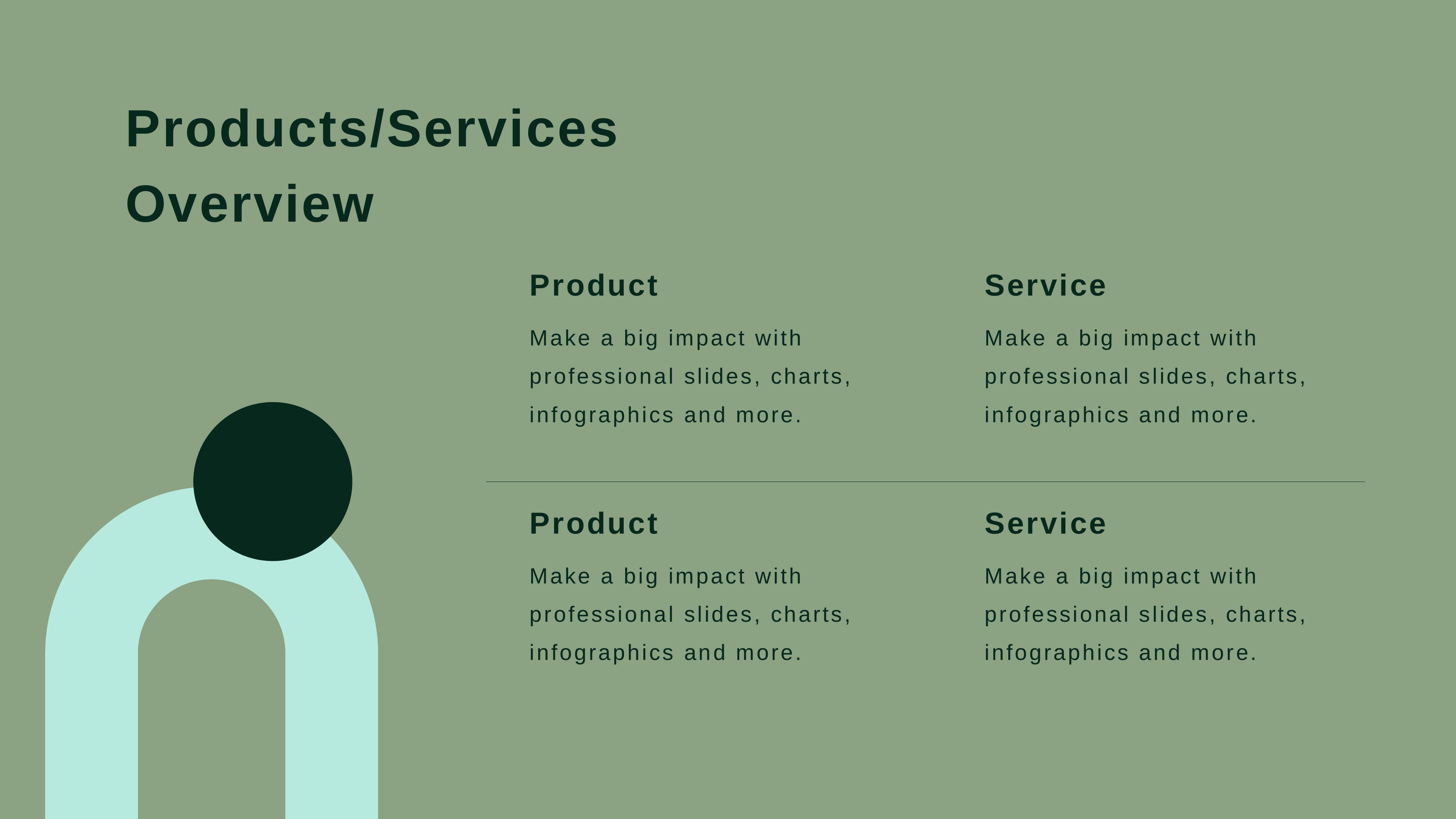

Products/Services Overview
Product
Service
Make a big impact with professional slides, charts, infographics and more.
Make a big impact with professional slides, charts, infographics and more.

Product
Service
Make a big impact with professional slides, charts, infographics and more.
Make a big impact with professional slides, charts, infographics and more.